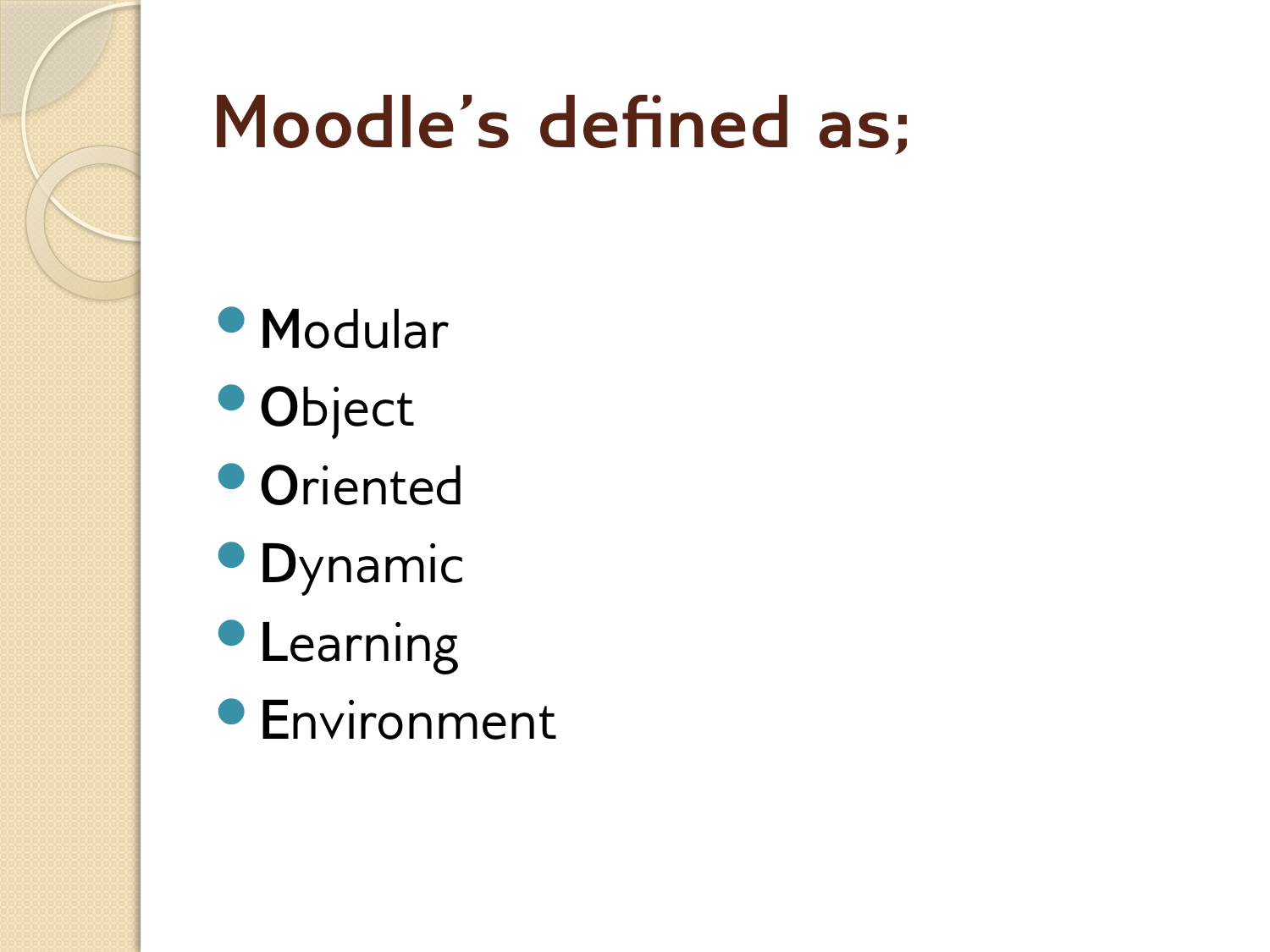

# Moodle’s defined as;
Modular
Object
Oriented
Dynamic
Learning
Environment